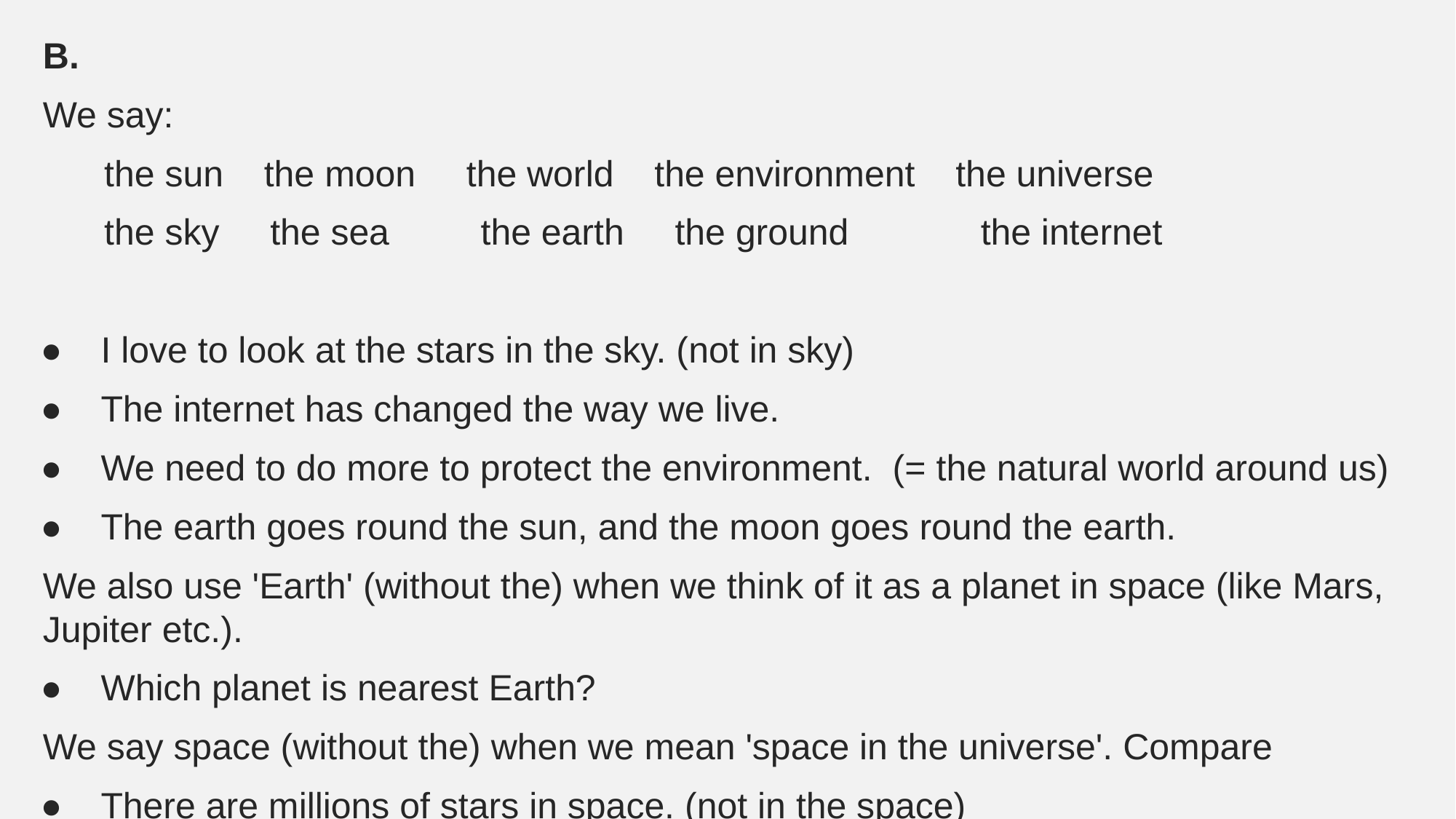

#
B.
We say:
      the sun    the moon     the world    the environment    the universe
      the sky     the sea         the earth     the ground             the internet

⦁    I love to look at the stars in the sky. (not in sky)
⦁    The internet has changed the way we live.
⦁    We need to do more to protect the environment.  (= the natural world around us)
⦁    The earth goes round the sun, and the moon goes round the earth.
We also use 'Earth' (without the) when we think of it as a planet in space (like Mars, Jupiter etc.).
⦁    Which planet is nearest Earth?
We say space (without the) when we mean 'space in the universe'. Compare
⦁    There are millions of stars in space. (not in the space)